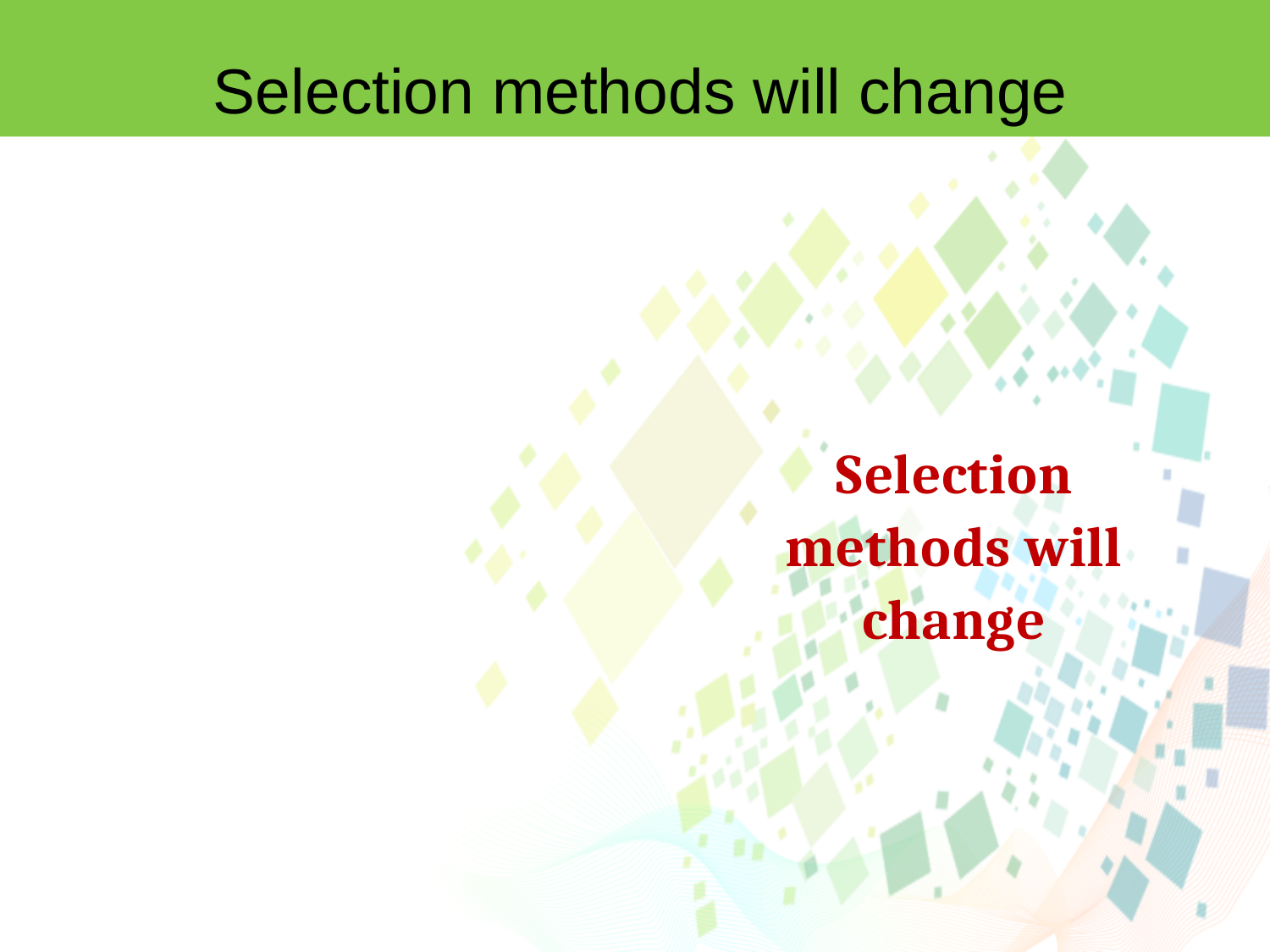

Selection methods will change
Selection methods will change